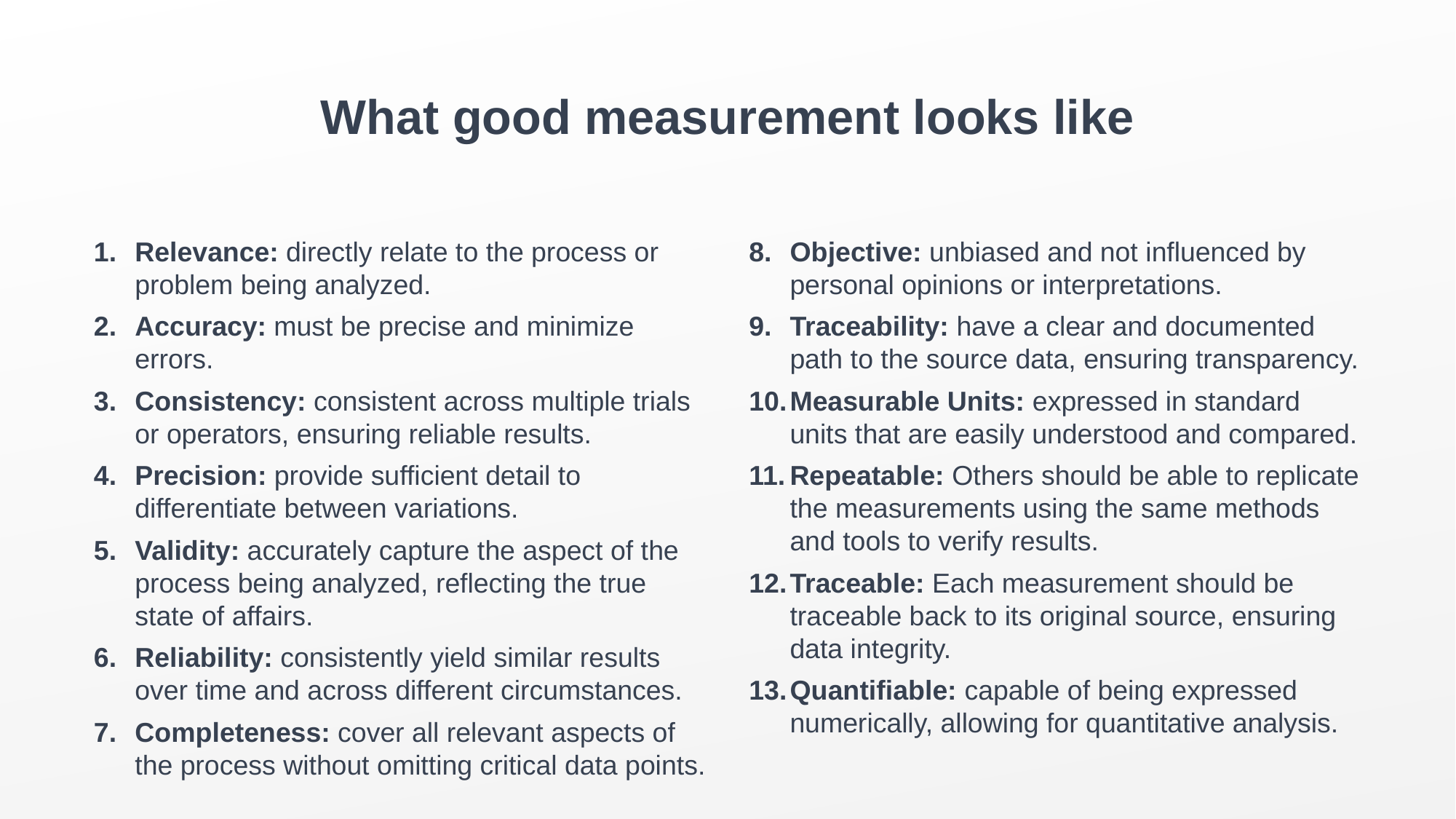

# What good measurement looks like
Relevance: directly relate to the process or problem being analyzed.
Accuracy: must be precise and minimize errors.
Consistency: consistent across multiple trials or operators, ensuring reliable results.
Precision: provide sufficient detail to differentiate between variations.
Validity: accurately capture the aspect of the process being analyzed, reflecting the true state of affairs.
Reliability: consistently yield similar results over time and across different circumstances.
Completeness: cover all relevant aspects of the process without omitting critical data points.

Objective: unbiased and not influenced by personal opinions or interpretations.
Traceability: have a clear and documented path to the source data, ensuring transparency.
Measurable Units: expressed in standard units that are easily understood and compared.
Repeatable: Others should be able to replicate the measurements using the same methods and tools to verify results.
Traceable: Each measurement should be traceable back to its original source, ensuring data integrity.
Quantifiable: capable of being expressed numerically, allowing for quantitative analysis.